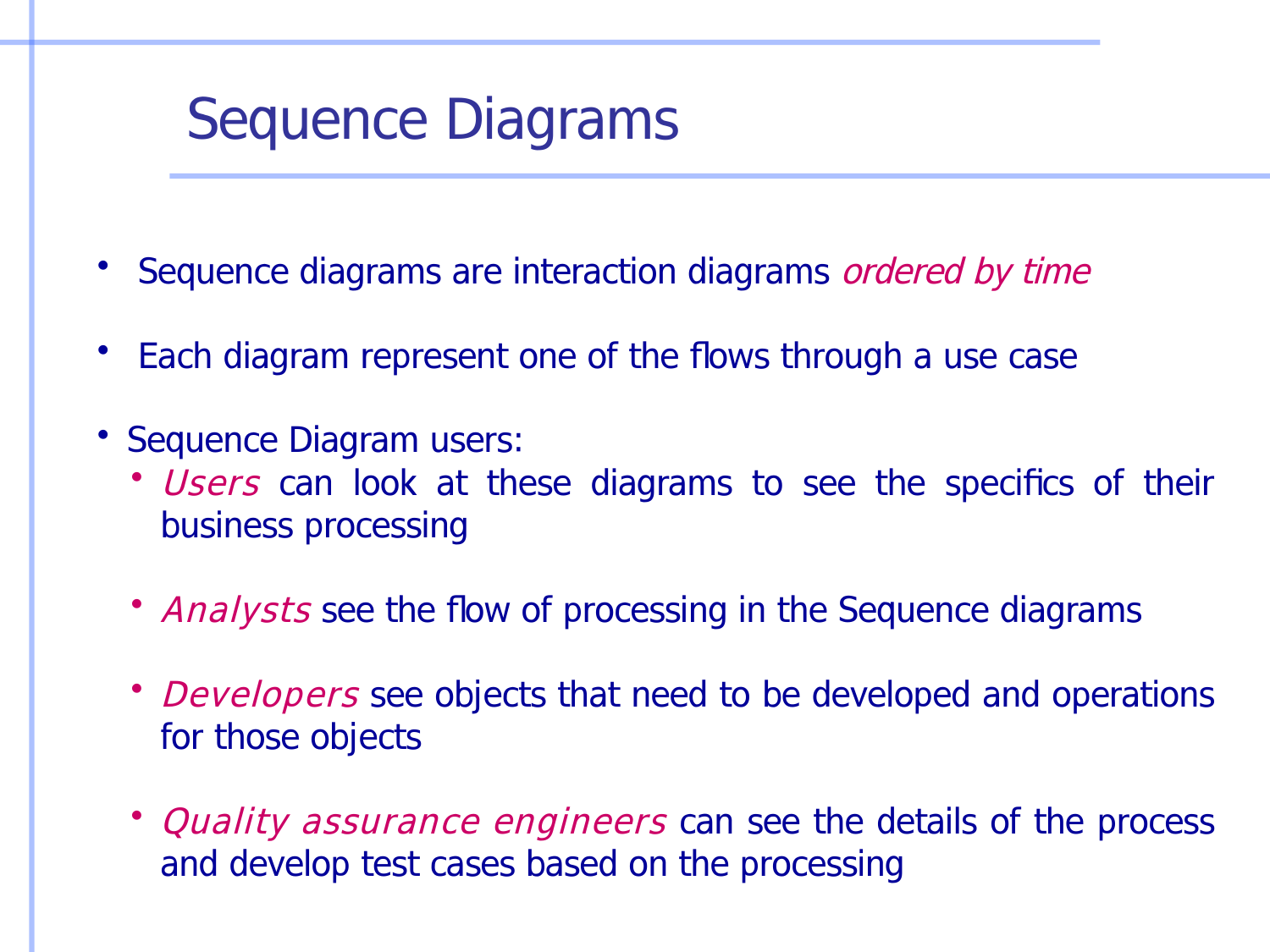

Sequence Diagrams

 Sequence diagrams are interaction diagrams ordered by time

 Each diagram represent one of the flows through a use case

Sequence Diagram users:
Users can look at these diagrams to see the specifics of their business processing

Analysts see the flow of processing in the Sequence diagrams

Developers see objects that need to be developed and operations for those objects

Quality assurance engineers can see the details of the process and develop test cases based on the processing